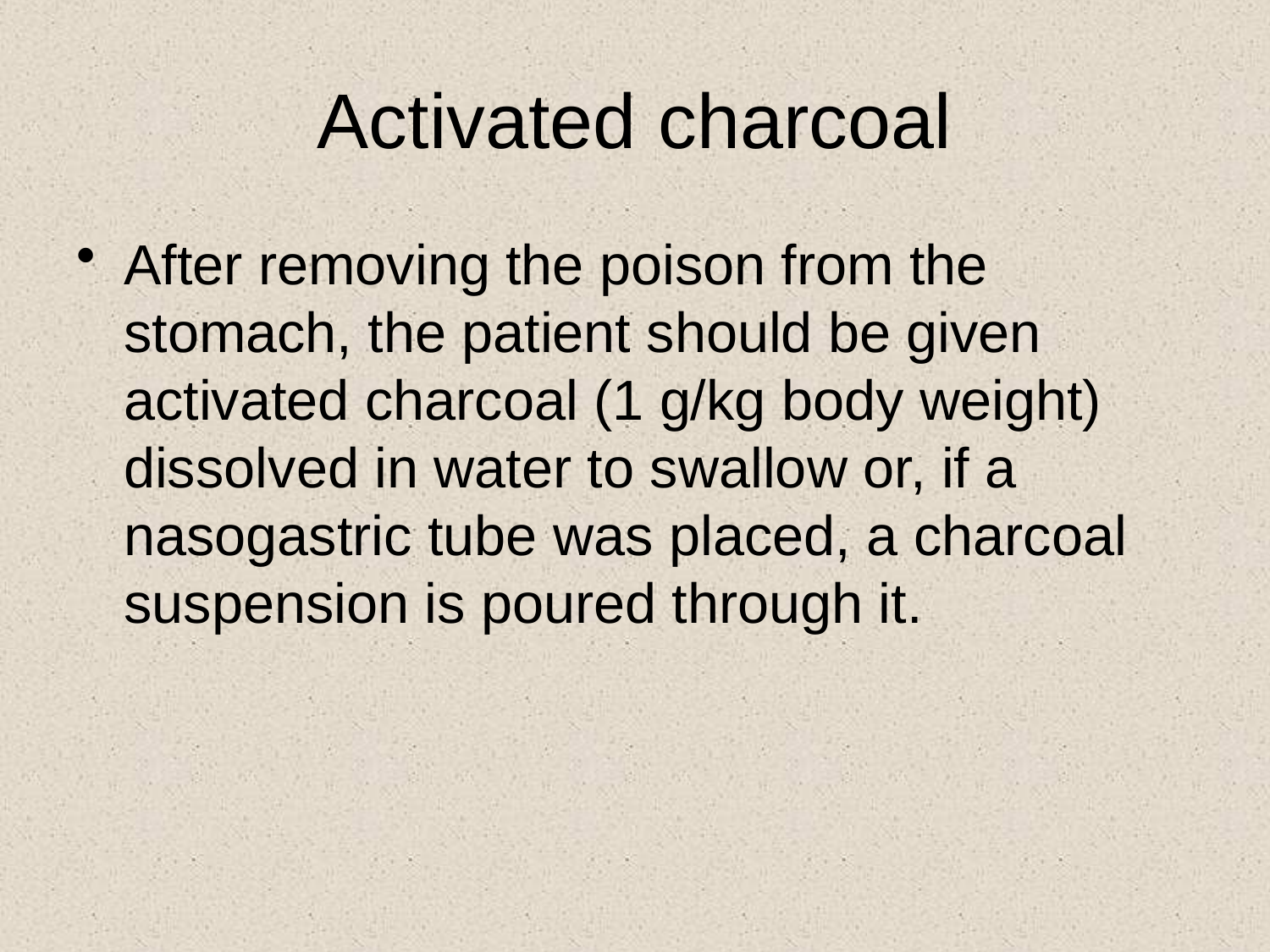

# Activated charcoal
After removing the poison from the stomach, the patient should be given activated charcoal (1 g/kg body weight) dissolved in water to swallow or, if a nasogastric tube was placed, a charcoal suspension is poured through it.